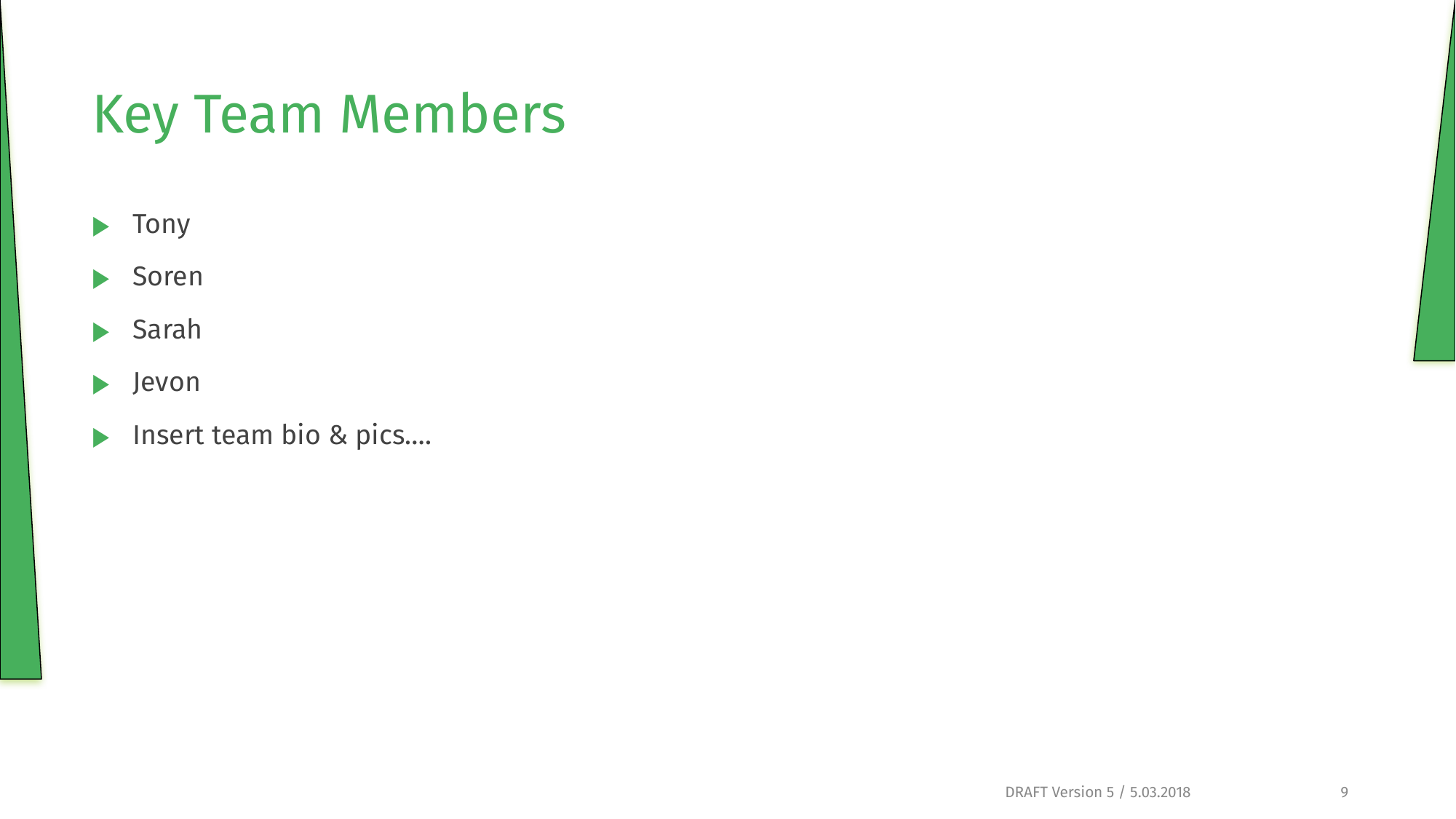

Key Team Members
Tony
Soren
Sarah
Jevon
Insert team bio & pics….
									   DRAFT Version 5 / 5.03.2018 		     9